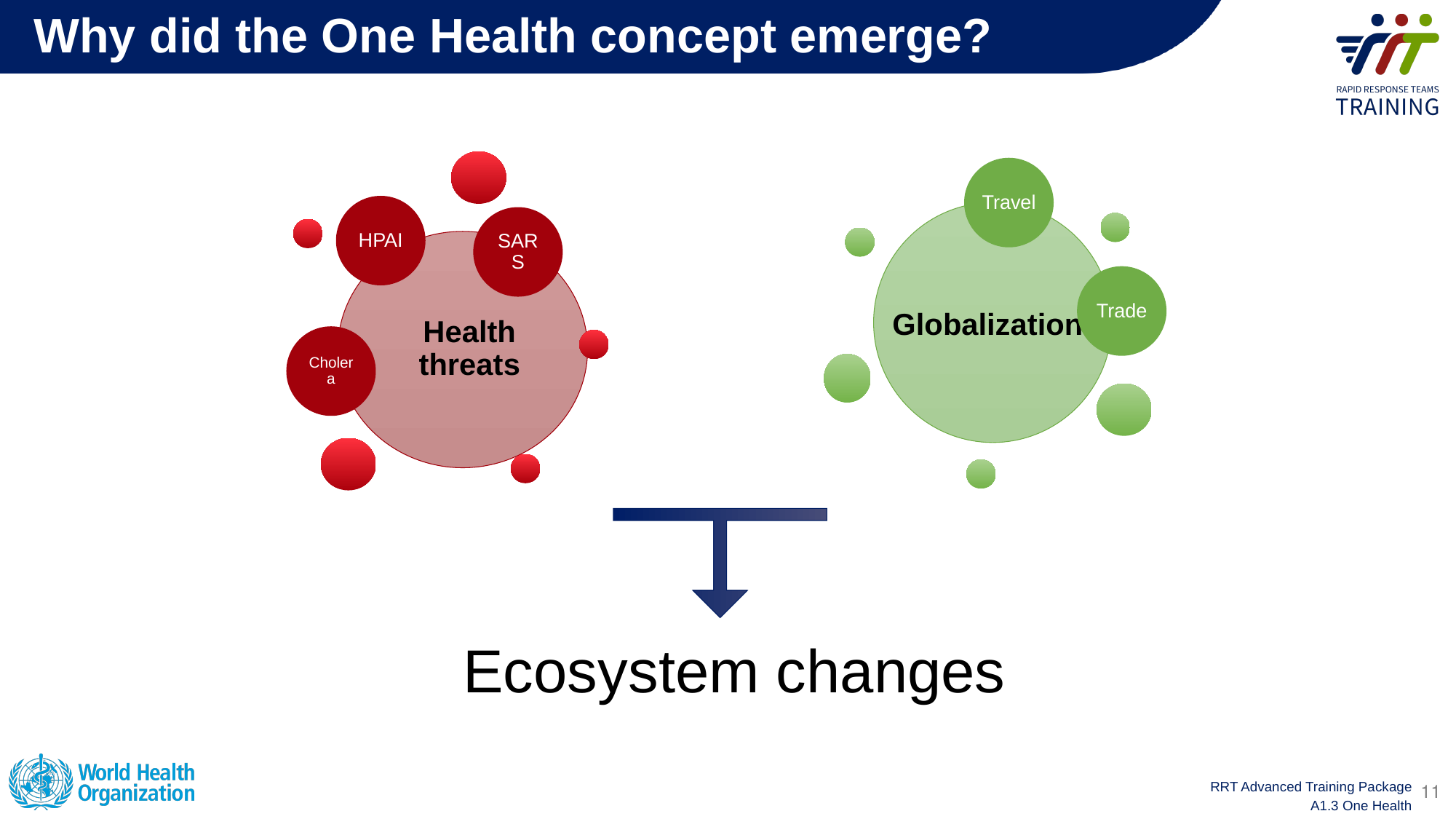

Why did the One Health concept emerge?
Why did the One Health concept emerge?

HPAI

SARS

Health threats

Cholera

Travel

Globalization

Trade

Ecosystem changes